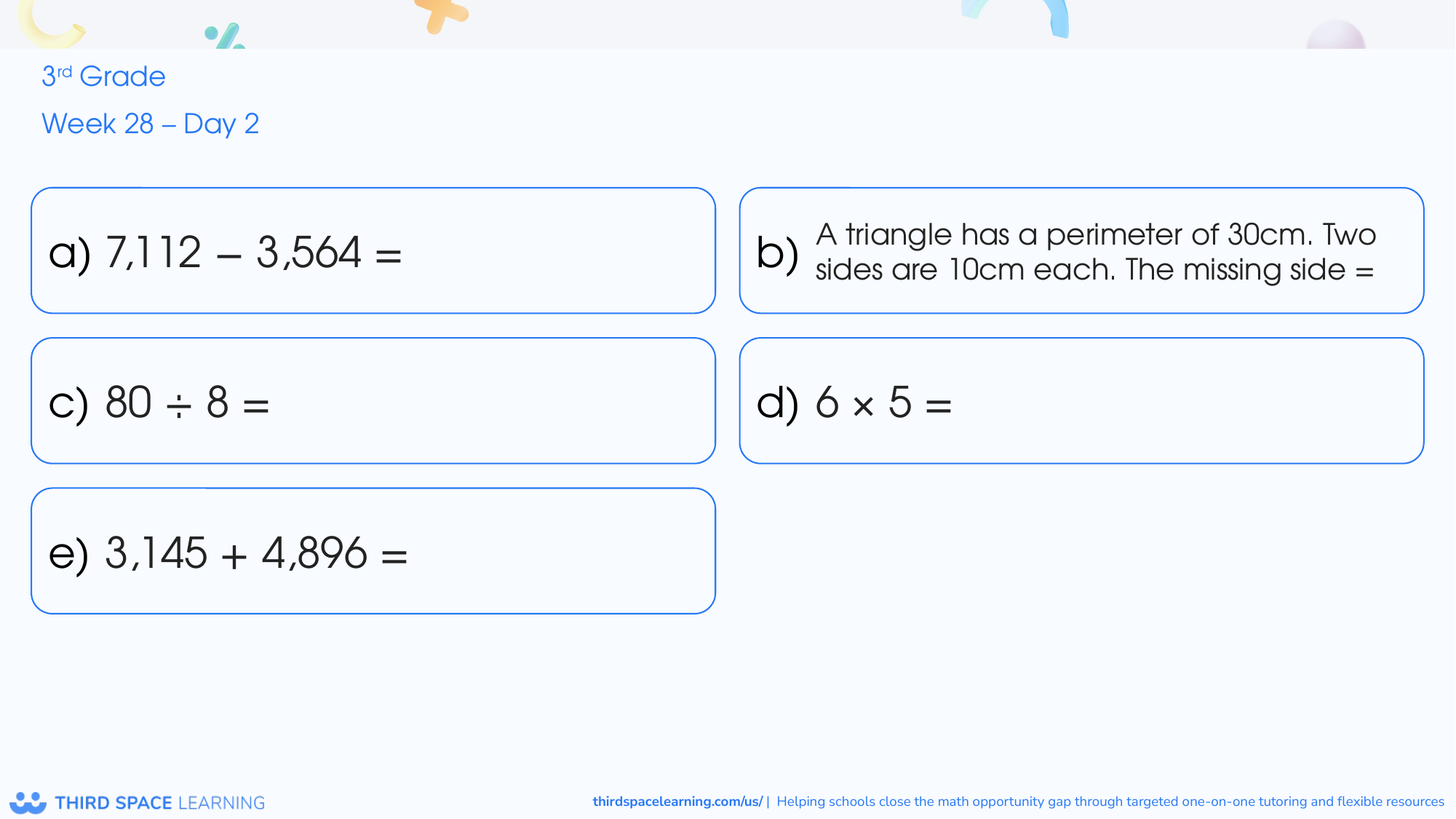

3rd Grade
Week 28 – Day 2
7,112 − 3,564 =
A triangle has a perimeter of 30cm. Two sides are 10cm each. The missing side =
80 ÷ 8 =
6 × 5 =
3,145 + 4,896 =